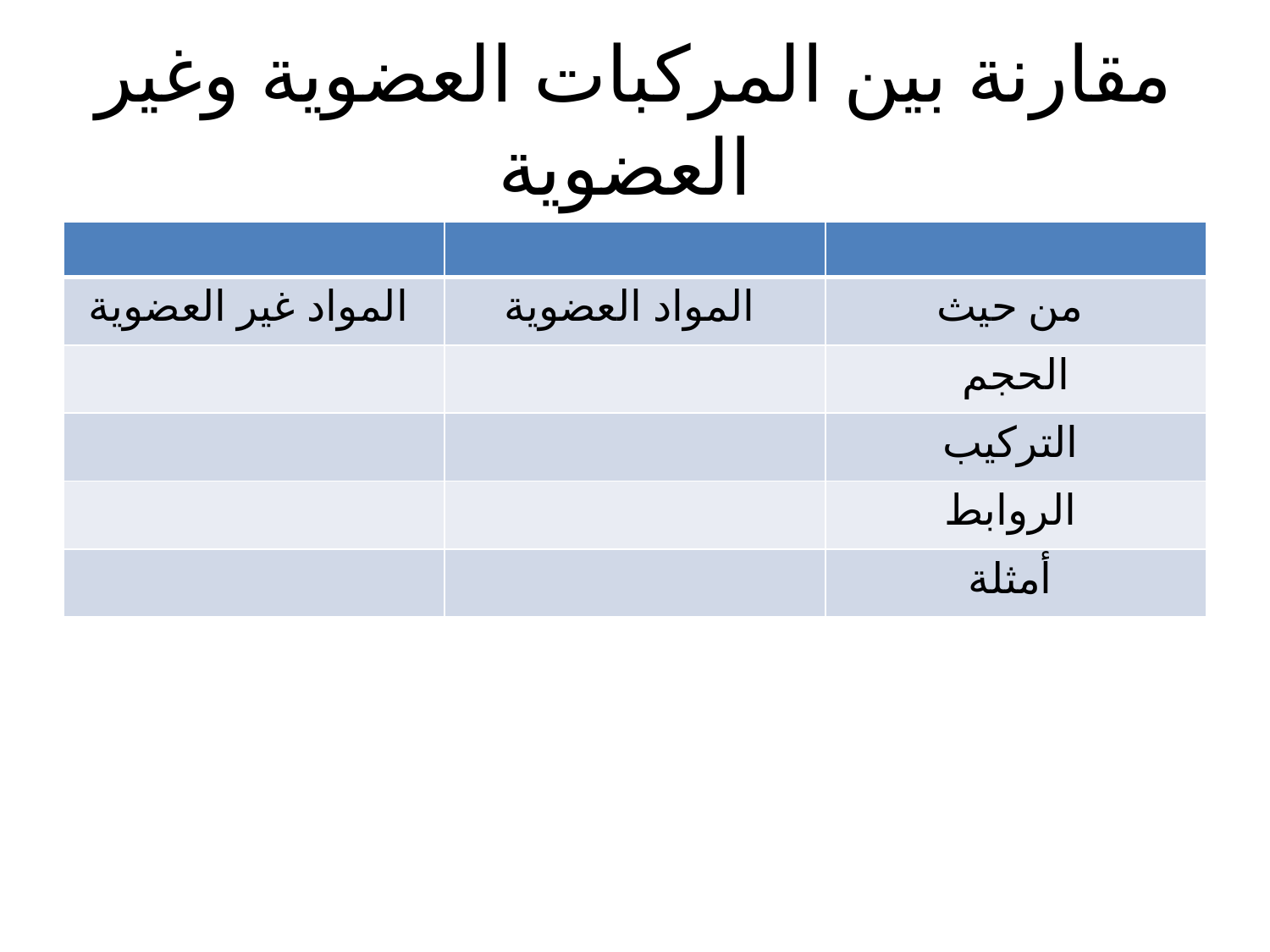

# مقارنة بين المركبات العضوية وغير العضوية
|  |  |  |
| --- | --- | --- |
| المواد غير العضوية | المواد العضوية | من حيث |
|  |  | الحجم |
|  |  | التركيب |
|  |  | الروابط |
|  |  | أمثلة |